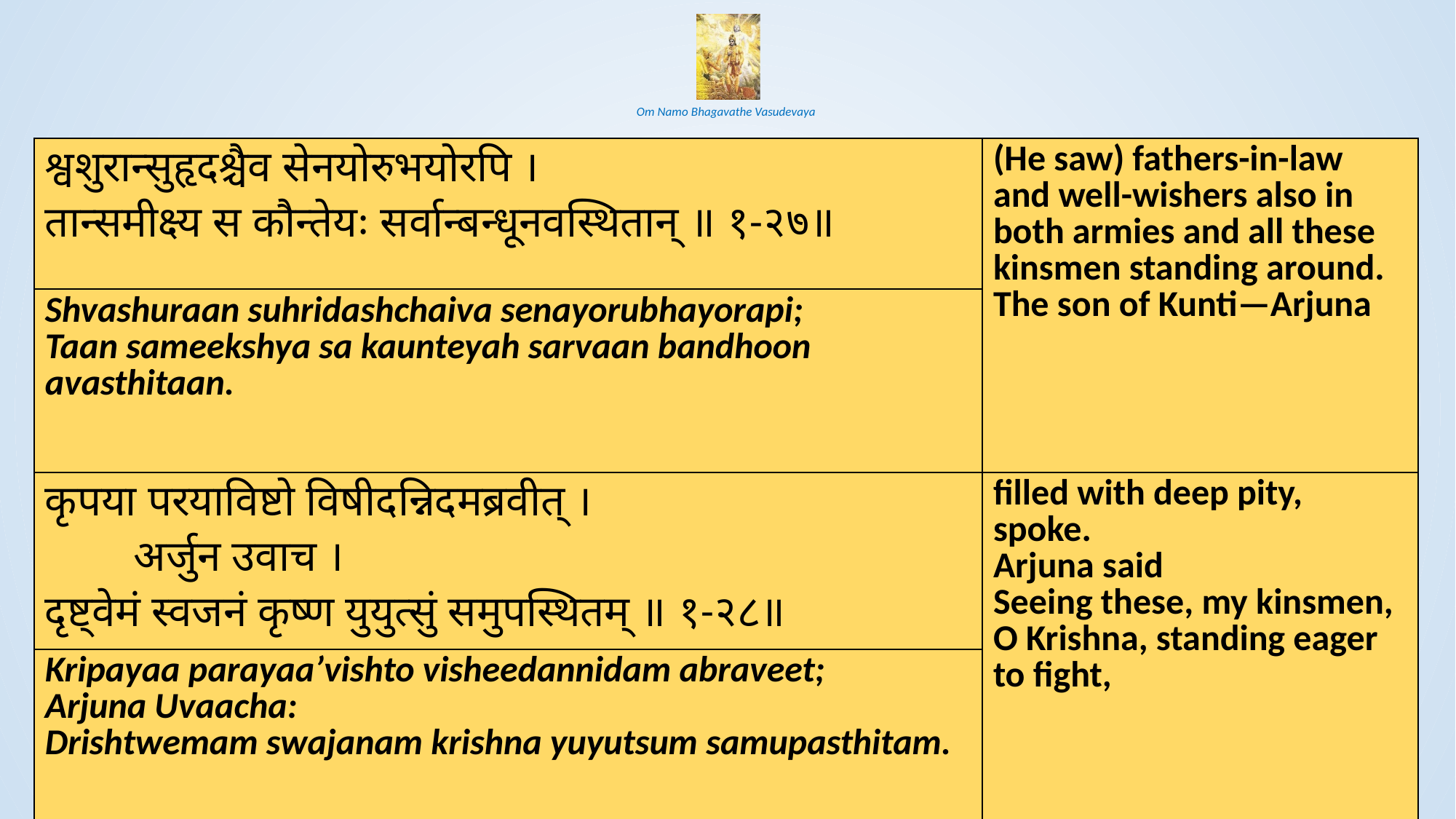

# Om Namo Bhagavathe Vasudevaya
| श्वशुरान्सुहृदश्चैव सेनयोरुभयोरपि । तान्समीक्ष्य स कौन्तेयः सर्वान्बन्धूनवस्थितान् ॥ १-२७॥ | (He saw) fathers-in-law and well-wishers also in both armies and all these kinsmen standing around. The son of Kunti—Arjuna |
| --- | --- |
| Shvashuraan suhridashchaiva senayorubhayorapi; Taan sameekshya sa kaunteyah sarvaan bandhoon avasthitaan. |  |
| कृपया परयाविष्टो विषीदन्निदमब्रवीत् । अर्जुन उवाच । दृष्ट्वेमं स्वजनं कृष्ण युयुत्सुं समुपस्थितम् ॥ १-२८॥ | filled with deep pity, spoke. Arjuna said Seeing these, my kinsmen, O Krishna, standing eager to fight, |
| --- | --- |
| Kripayaa parayaa’vishto visheedannidam abraveet; Arjuna Uvaacha: Drishtwemam swajanam krishna yuyutsum samupasthitam. |  |